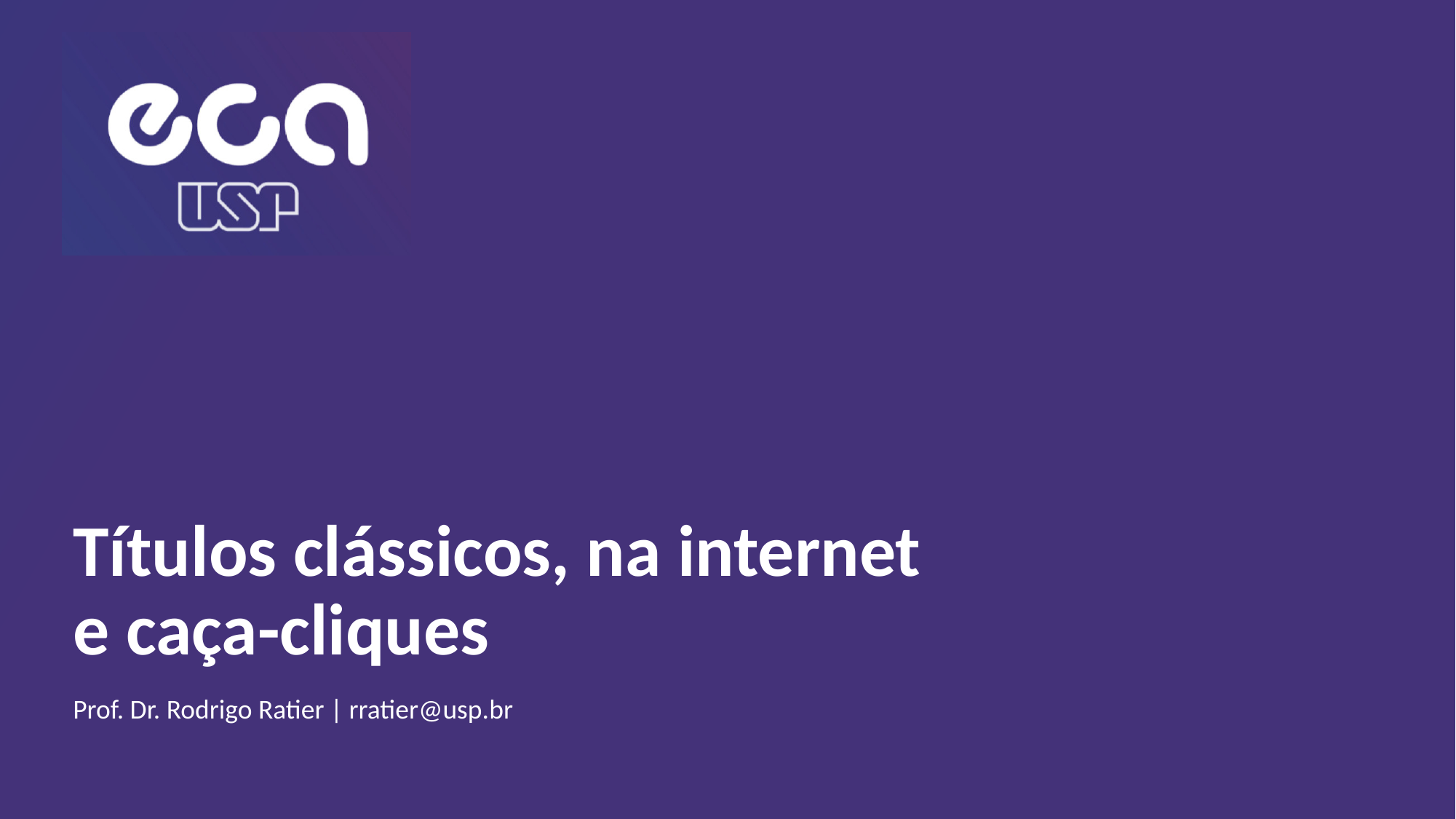

# Títulos clássicos, na internet e caça-cliques
Prof. Dr. Rodrigo Ratier | rratier@usp.br